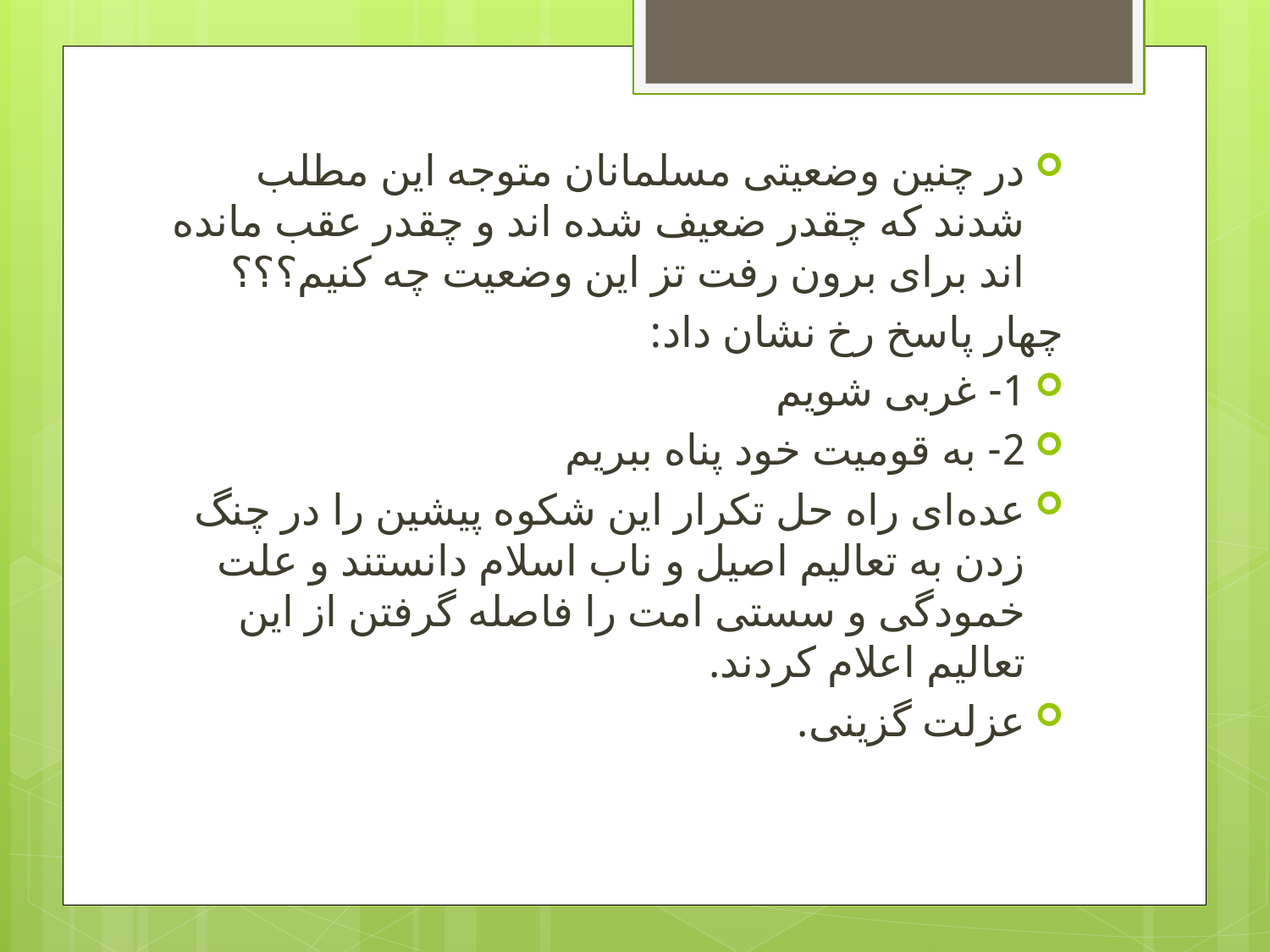

در چنین وضعیتی مسلمانان متوجه این مطلب شدند که چقدر ضعیف شده اند و چقدر عقب مانده اند برای برون رفت تز این وضعیت چه کنیم؟؟؟
چهار پاسخ رخ نشان داد:
1- غربی شویم
2- به قومیت خود پناه ببریم
عده‌ای راه حل تکرار این شکوه پیشین را در چنگ زدن به تعالیم اصیل و ناب اسلام دانستند و علت خمودگی و سستی امت را فاصله گرفتن از این تعالیم اعلام کردند.
عزلت گزینی.
#